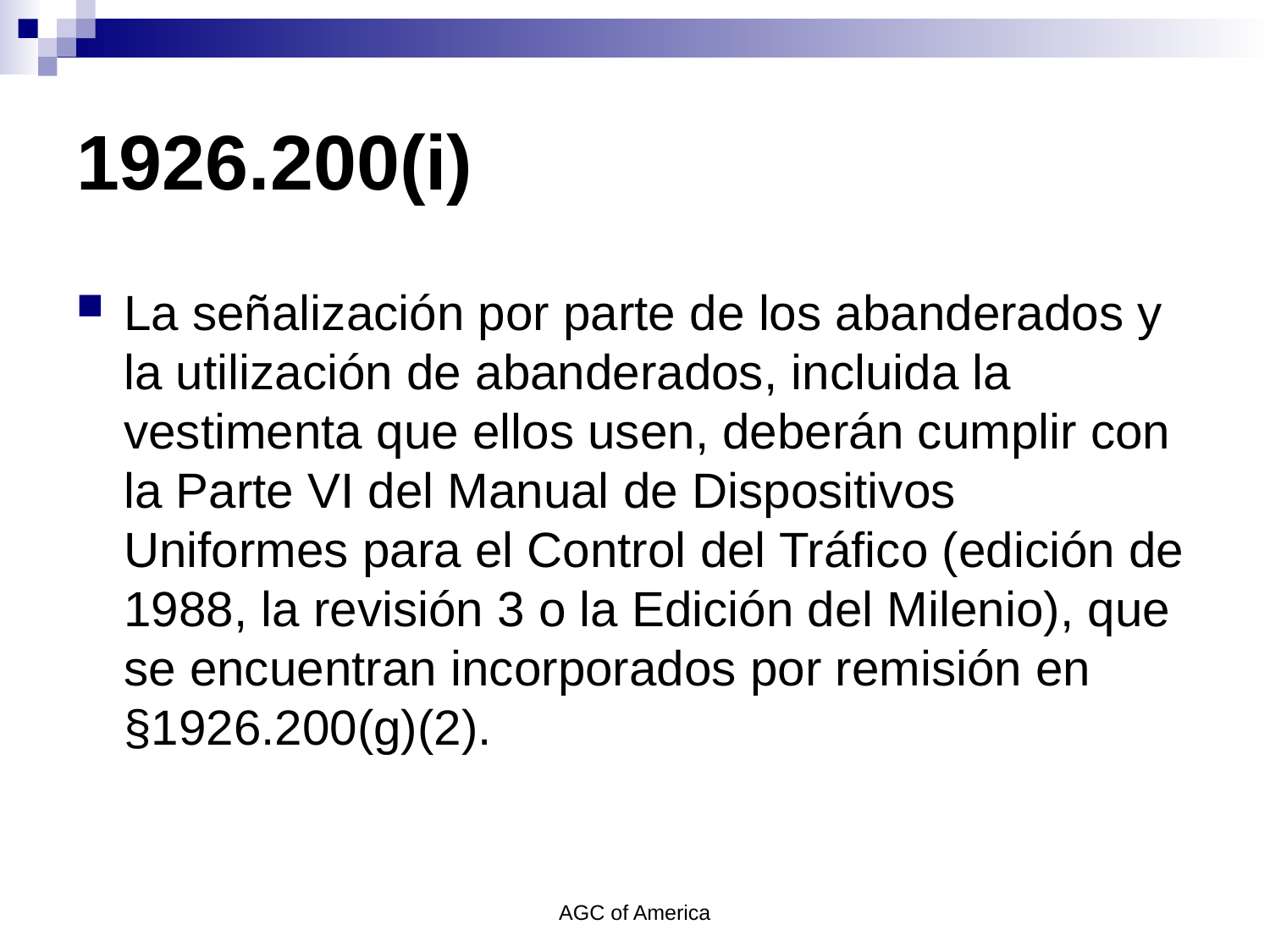

# 1926.200(i)
La señalización por parte de los abanderados y la utilización de abanderados, incluida la vestimenta que ellos usen, deberán cumplir con la Parte VI del Manual de Dispositivos Uniformes para el Control del Tráfico (edición de 1988, la revisión 3 o la Edición del Milenio), que se encuentran incorporados por remisión en §1926.200(g)(2).
AGC of America